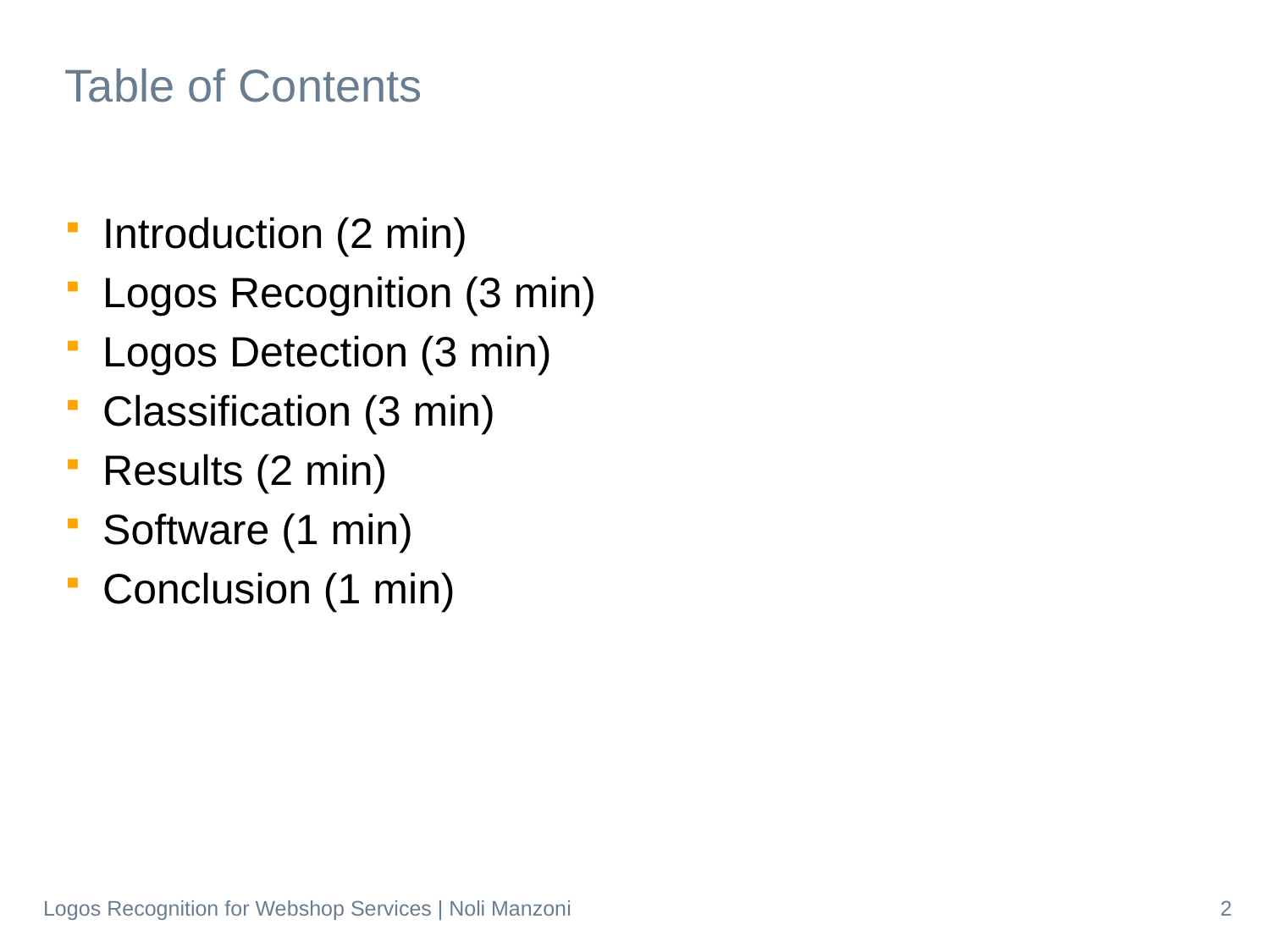

# Table of Contents
Introduction (2 min)
Logos Recognition (3 min)
Logos Detection (3 min)
Classification (3 min)
Results (2 min)
Software (1 min)
Conclusion (1 min)
Logos Recognition for Webshop Services | Noli Manzoni
2